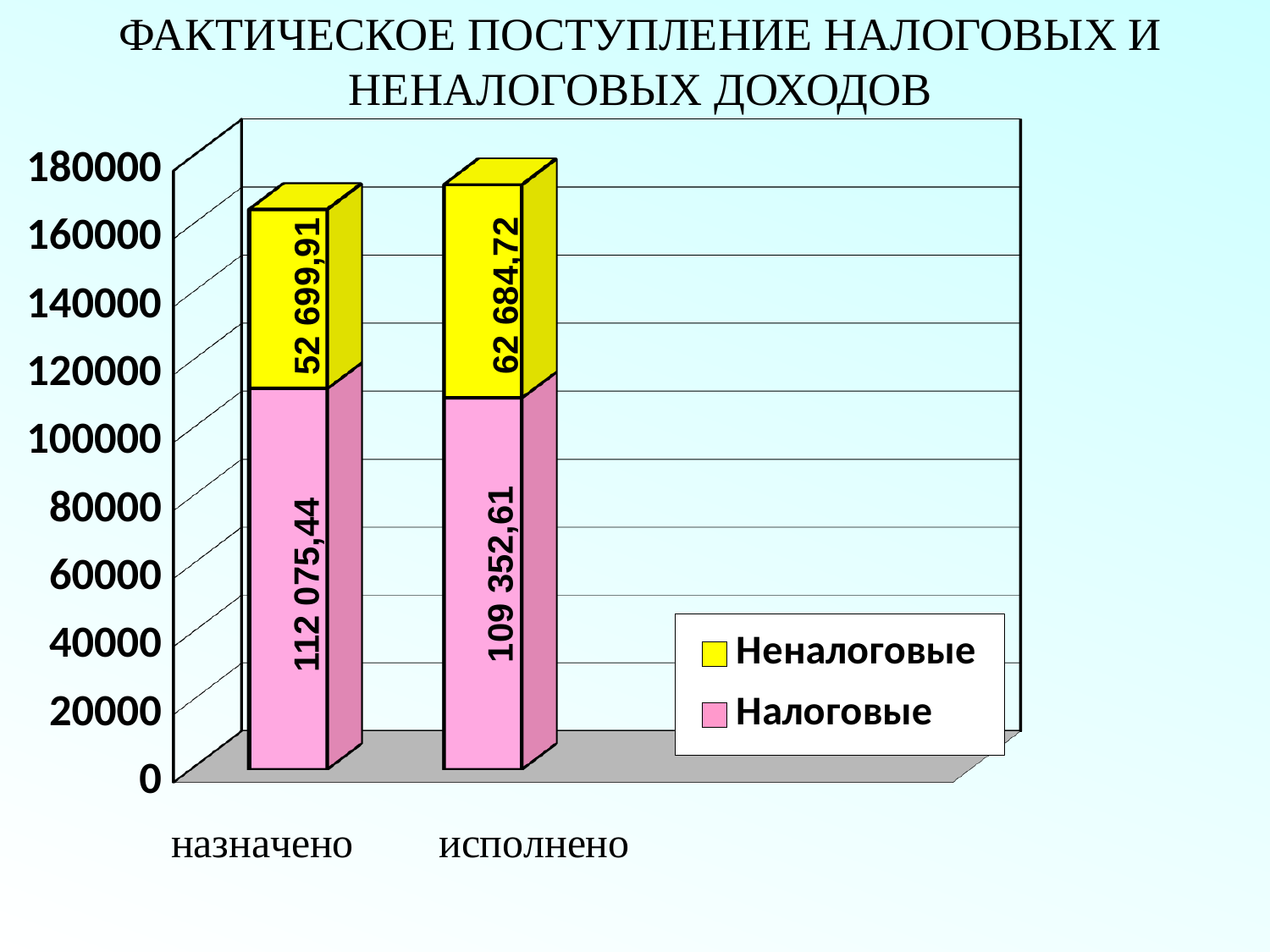

ФАКТИЧЕСКОЕ ПОСТУПЛЕНИЕ НАЛОГОВЫХ И НЕНАЛОГОВЫХ ДОХОДОВ

[unsupported chart]

52 699,91
62 684,72
109 352,61
112 075,44